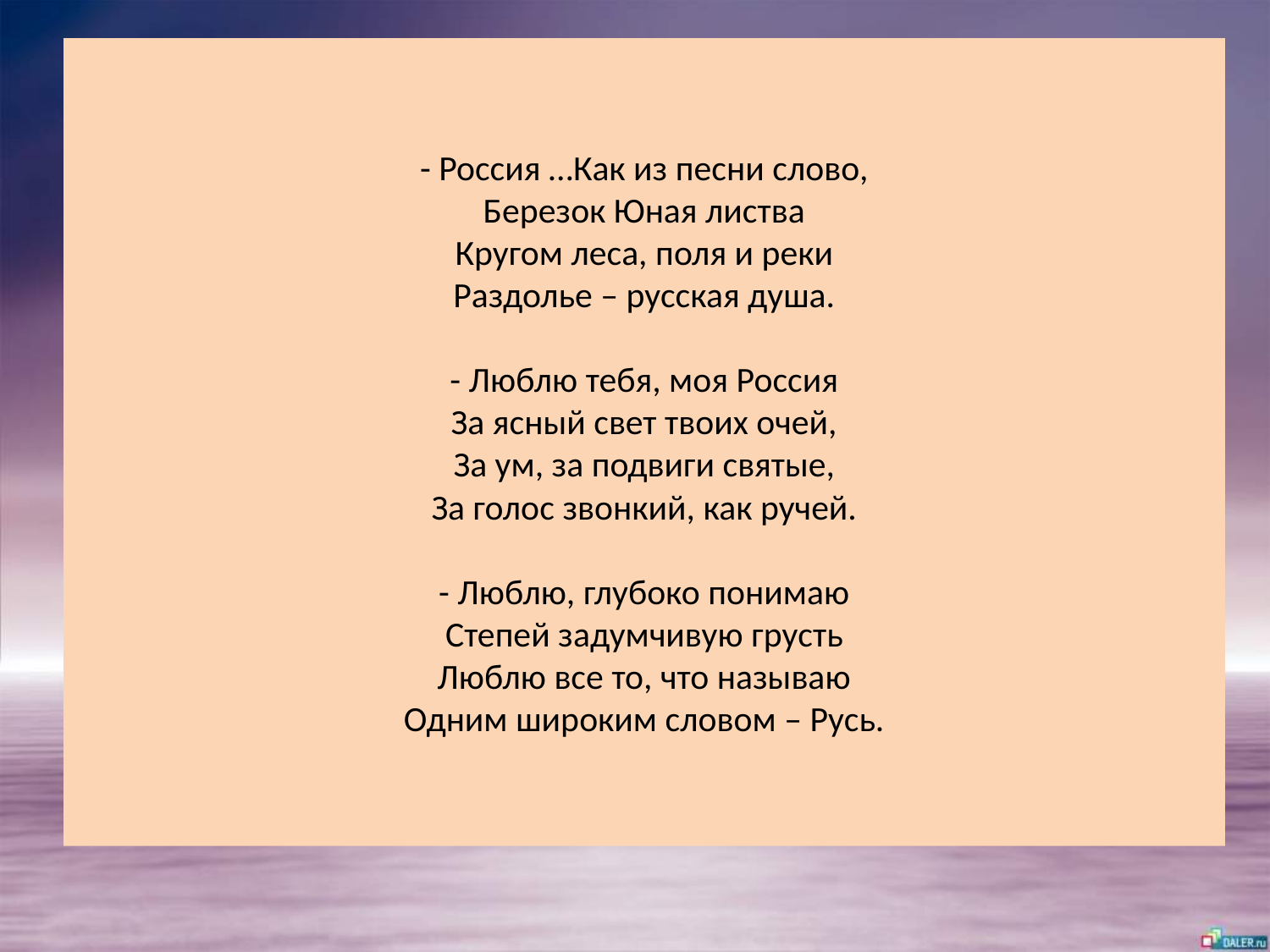

# - Россия …Как из песни слово, Березок Юная листва Кругом леса, поля и реки Раздолье – русская душа. - Люблю тебя, моя Россия За ясный свет твоих очей, За ум, за подвиги святые, За голос звонкий, как ручей. - Люблю, глубоко понимаю Степей задумчивую грусть Люблю все то, что называю Одним широким словом – Русь.